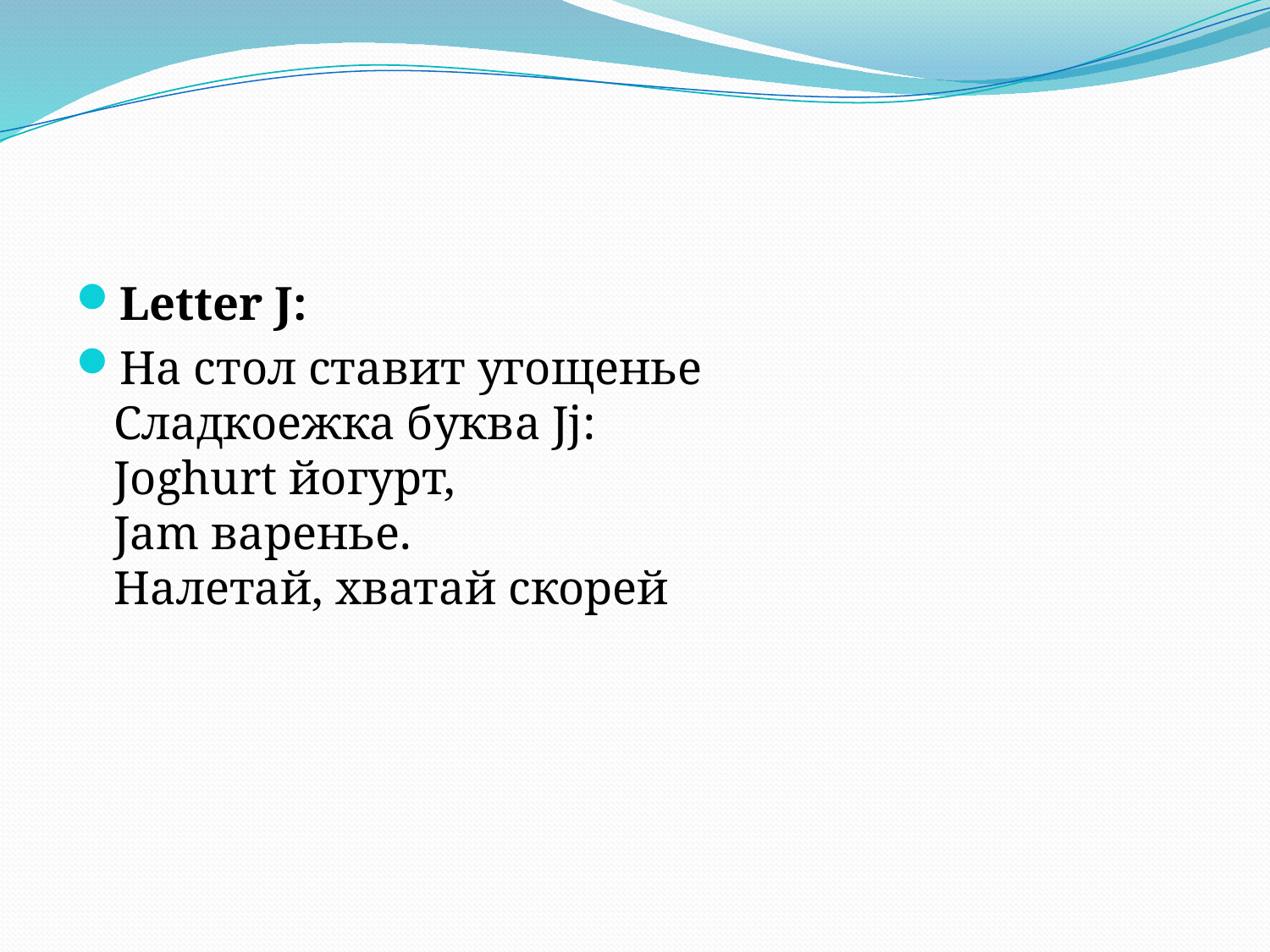

#
Letter J:
На стол ставит угощенье
Сладкоежка буква Jj:
Joghurt йогурт,
Jam варенье.
Налетай, хватай скорей